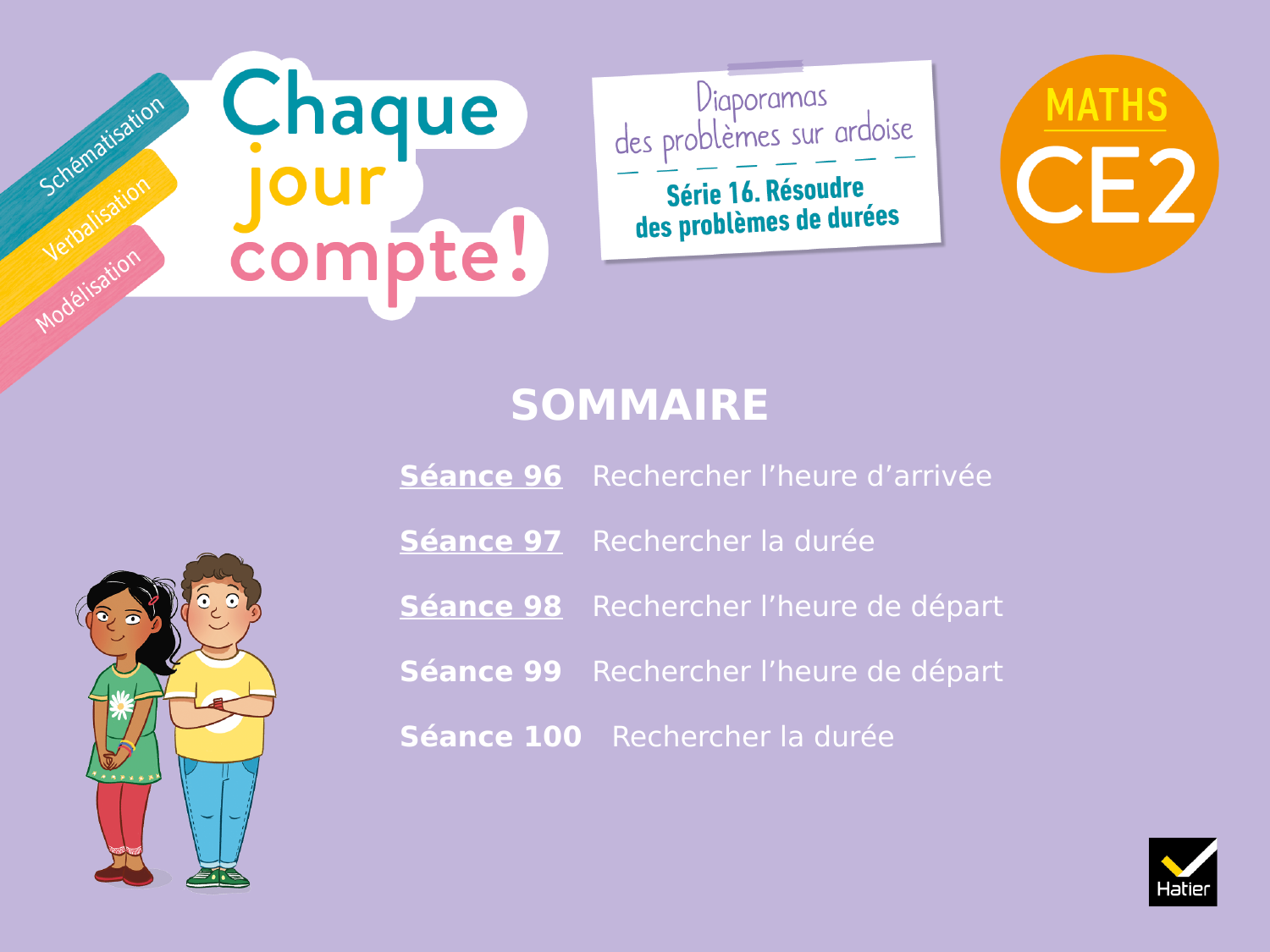

SOMMAIRE
Séance 96   Rechercher l’heure d’arrivée

Séance 97   Rechercher la durée

Séance 98   Rechercher l’heure de départ

Séance 99   Rechercher l’heure de départ

Séance 100   Rechercher la durée